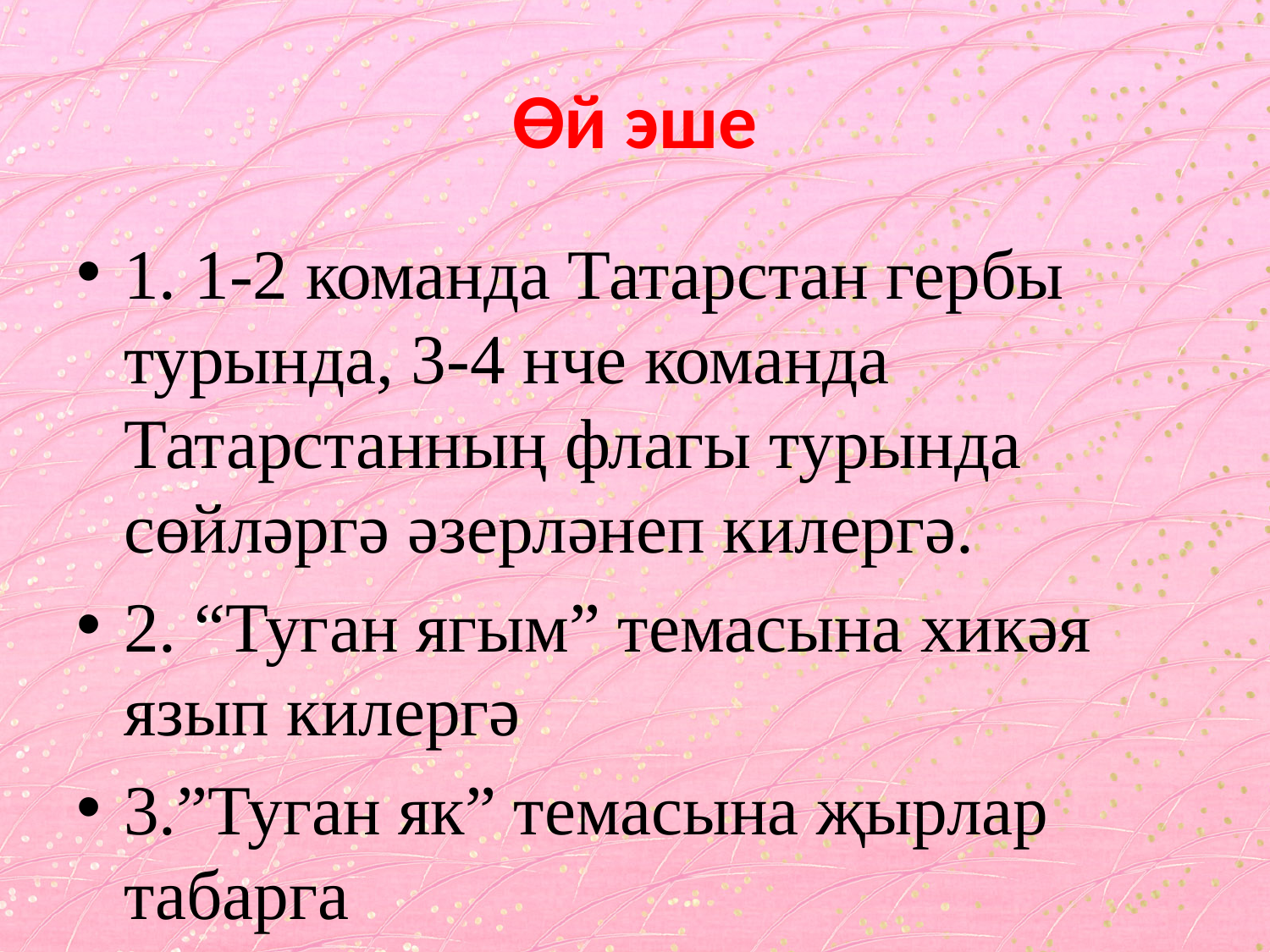

# Өй эше
1. 1-2 команда Татарстан гербы турында, 3-4 нче команда Татарстанның флагы турында сөйләргә әзерләнеп килергә.
2. “Туган ягым” темасына хикәя язып килергә
3.”Туган як” темасына җырлар табарга